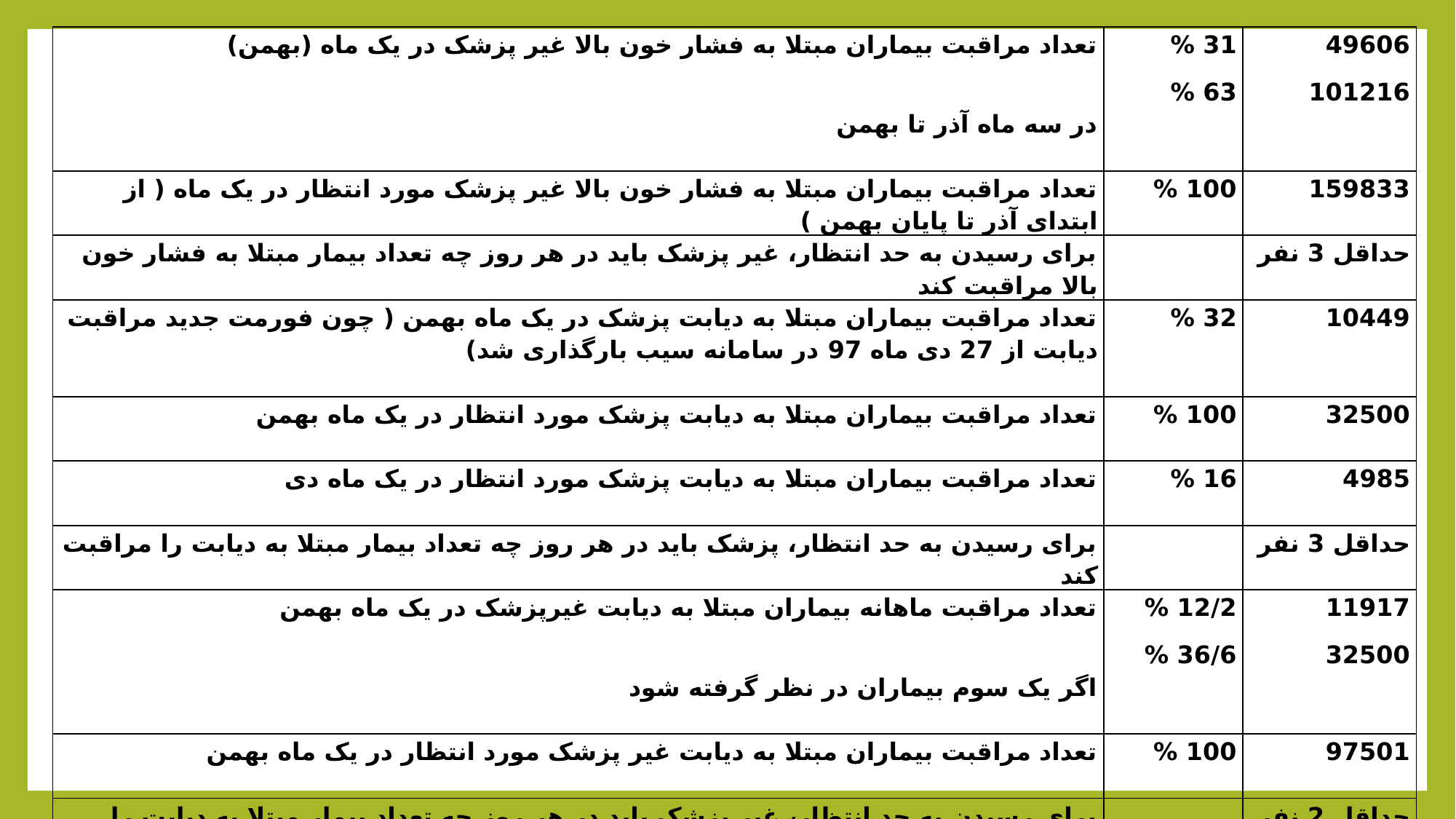

| تعداد مراقبت بیماران مبتلا به فشار خون بالا غیر پزشک در یک ماه (بهمن) در سه ماه آذر تا بهمن | 31 % 63 % | 49606 101216 |
| --- | --- | --- |
| تعداد مراقبت بیماران مبتلا به فشار خون بالا غیر پزشک مورد انتظار در یک ماه ( از ابتدای آذر تا پایان بهمن ) | 100 % | 159833 |
| برای رسیدن به حد انتظار، غیر پزشک باید در هر روز چه تعداد بیمار مبتلا به فشار خون بالا مراقبت کند |  | حداقل 3 نفر |
| تعداد مراقبت بیماران مبتلا به دیابت پزشک در یک ماه بهمن ( چون فورمت جدید مراقبت دیابت از 27 دی ماه 97 در سامانه سیب بارگذاری شد) | 32 % | 10449 |
| تعداد مراقبت بیماران مبتلا به دیابت پزشک مورد انتظار در یک ماه بهمن | 100 % | 32500 |
| تعداد مراقبت بیماران مبتلا به دیابت پزشک مورد انتظار در یک ماه دی | 16 % | 4985 |
| برای رسیدن به حد انتظار، پزشک باید در هر روز چه تعداد بیمار مبتلا به دیابت را مراقبت کند |  | حداقل 3 نفر |
| تعداد مراقبت ماهانه بیماران مبتلا به دیابت غیرپزشک در یک ماه بهمن اگر یک سوم بیماران در نظر گرفته شود | 12/2 % 36/6 % | 11917 32500 |
| تعداد مراقبت بیماران مبتلا به دیابت غیر پزشک مورد انتظار در یک ماه بهمن | 100 % | 97501 |
| برای رسیدن به حد انتظار، غیر پزشک باید در هر روز چه تعداد بیمار مبتلا به دیابت را مراقبت کند |  | حداقل 2 نفر |
| تعداد مراقبت ماهانه افراد مبتلا به پره دیابت غیرپزشک در یک ماه بهمن( چون فورمت جدید مراقبت پره دیابت از 27 دی ماه 97 در سامانه سیب بارگذاری شد) | 8/7% | 2410 |
| تعداد مراقبت بیماران مبتلا به پره دیابت غیر پزشک مورد انتظار در یک ماه بهمن | 100 % | 27583 |
| برای رسیدن به حد انتظار، غیر پزشک باید در هر روز چه تعداد بیمار مبتلا به پره دیابت را مراقبت کند |  | حداقل یک نفر |
| اگر به حد انتظار نرسیده اید علت را بیان کنید؟ |  |  |
| برای بهتر شدن نتایج چه مداخله ای را طراحی می کنید؟ |  |  |